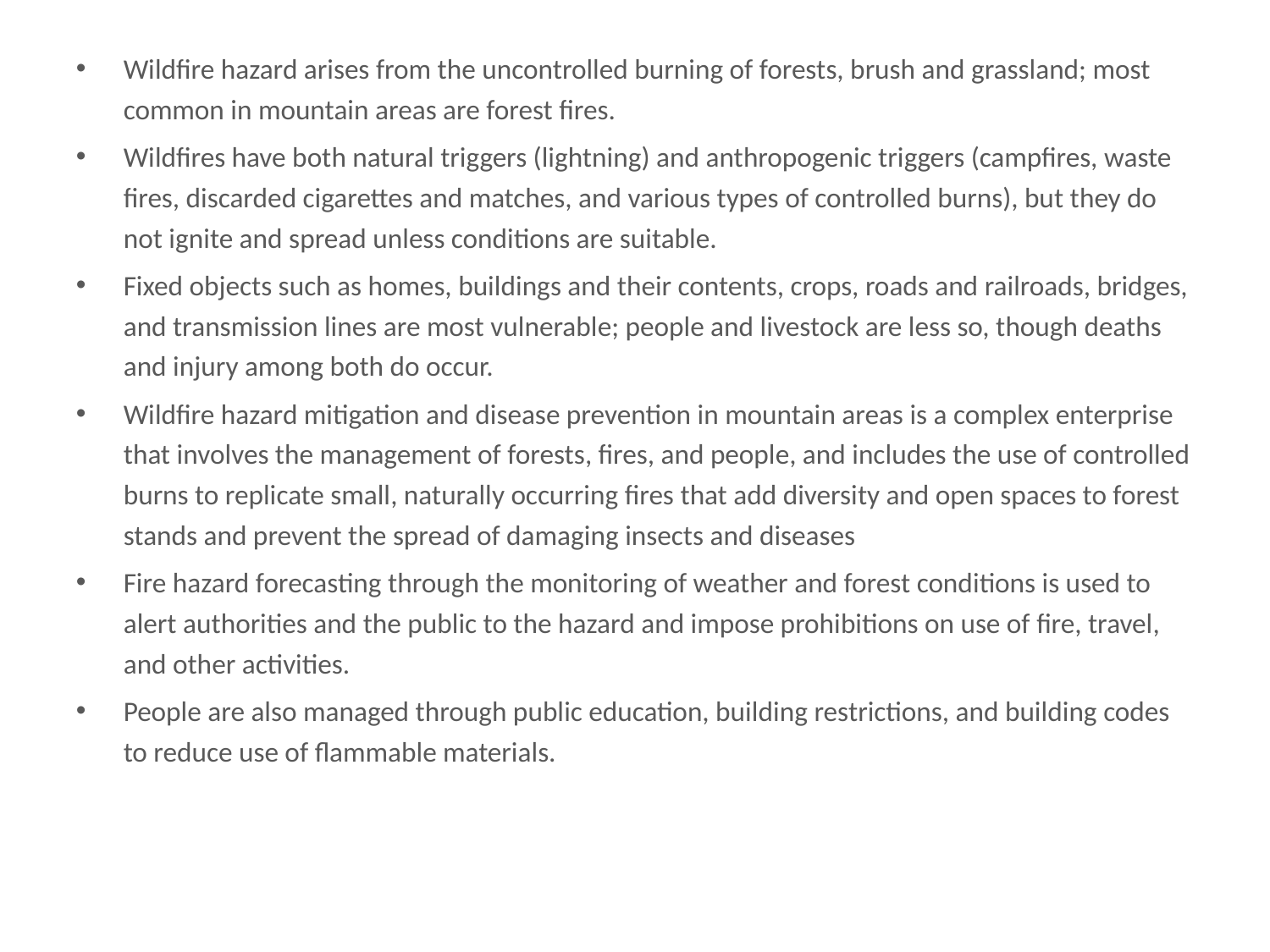

# Wildfire hazard arises from the uncontrolled burning of forests, brush and gr...
Wildfire hazard arises from the uncontrolled burning of forests, brush and grassland; most common in mountain areas are forest fires.
Wildfires have both natural triggers (lightning) and anthropogenic triggers (campfires, waste fires, discarded cigarettes and matches, and various types of controlled burns), but they do not ignite and spread unless conditions are suitable.
Fixed objects such as homes, buildings and their contents, crops, roads and railroads, bridges, and transmission lines are most vulnerable; people and livestock are less so, though deaths and injury among both do occur.
Wildfire hazard mitigation and disease prevention in mountain areas is a complex enterprise that involves the management of forests, fires, and people, and includes the use of controlled burns to replicate small, naturally occurring fires that add diversity and open spaces to forest stands and prevent the spread of damaging insects and diseases
Fire hazard forecasting through the monitoring of weather and forest conditions is used to alert authorities and the public to the hazard and impose prohibitions on use of fire, travel, and other activities.
People are also managed through public education, building restrictions, and building codes to reduce use of flammable materials.